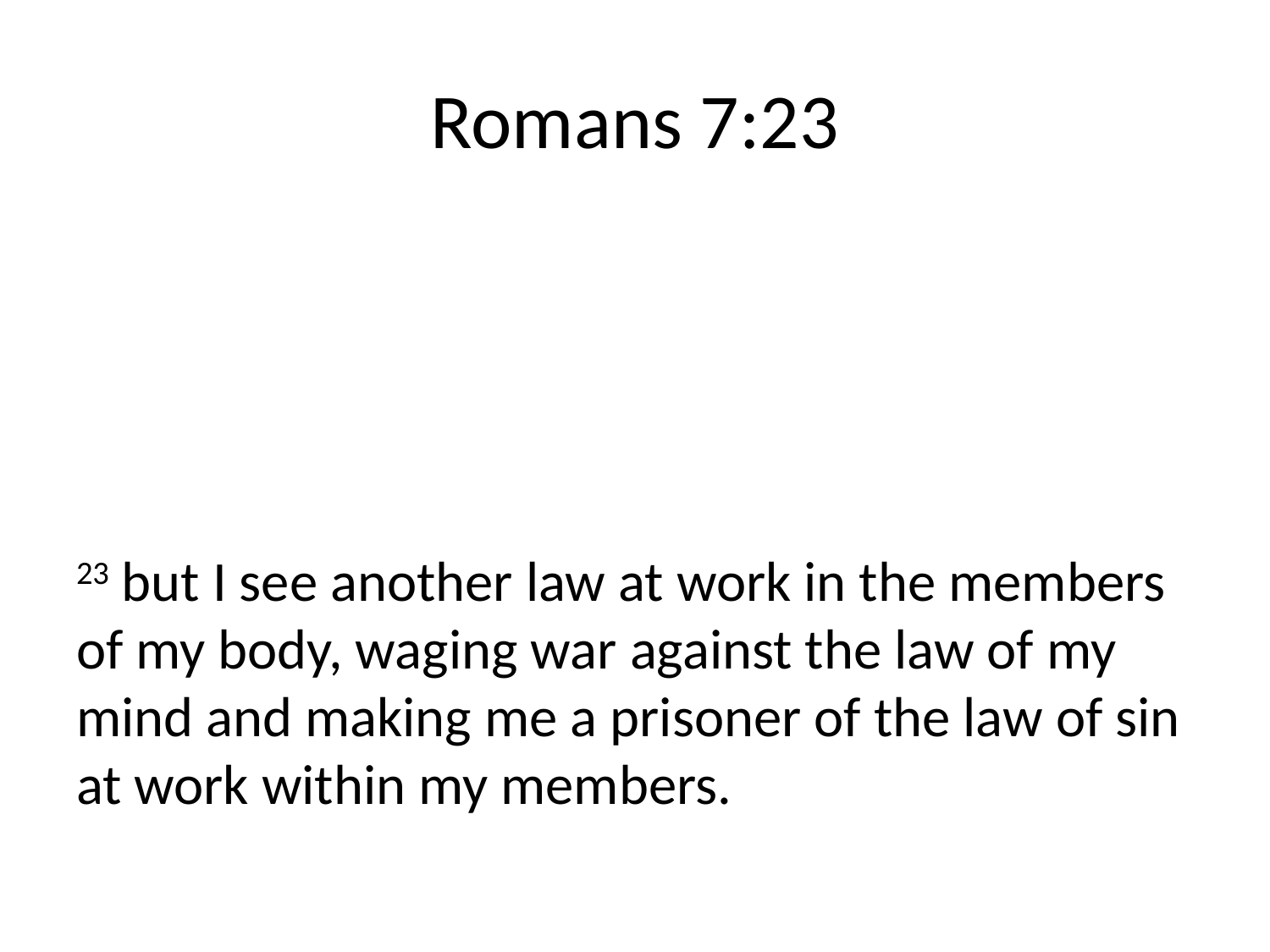

# Romans 7:23

23 but I see another law at work in the members of my body, waging war against the law of my mind and making me a prisoner of the law of sin at work within my members.